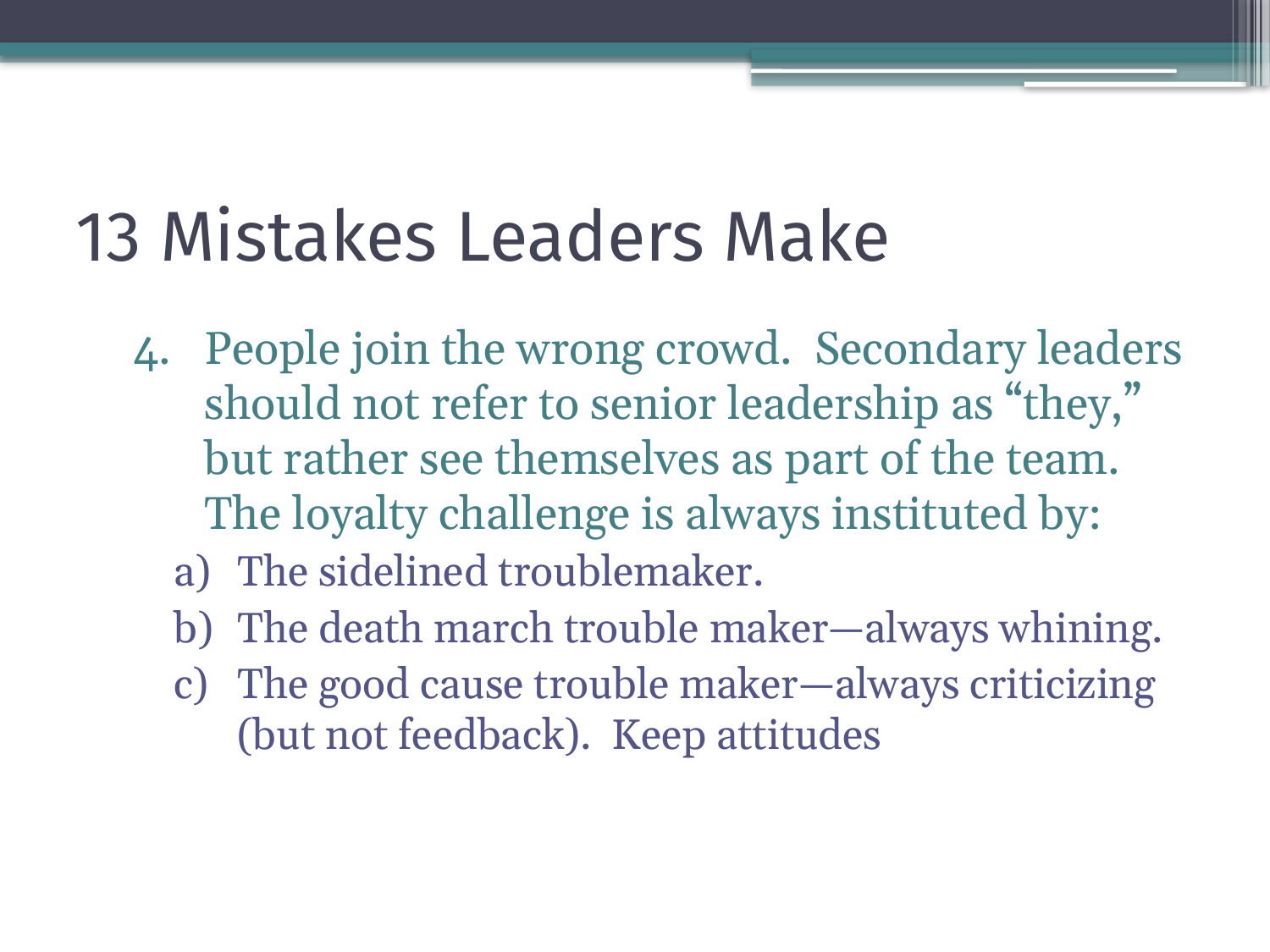

# 13 Mistakes Leaders Make
People join the wrong crowd.  Secondary leaders should not refer to senior leadership as “they,” but rather see themselves as part of the team.  The loyalty challenge is always instituted by:
The sidelined troublemaker.
The death march trouble maker—always whining.
The good cause trouble maker—always criticizing (but not feedback).  Keep attitudes